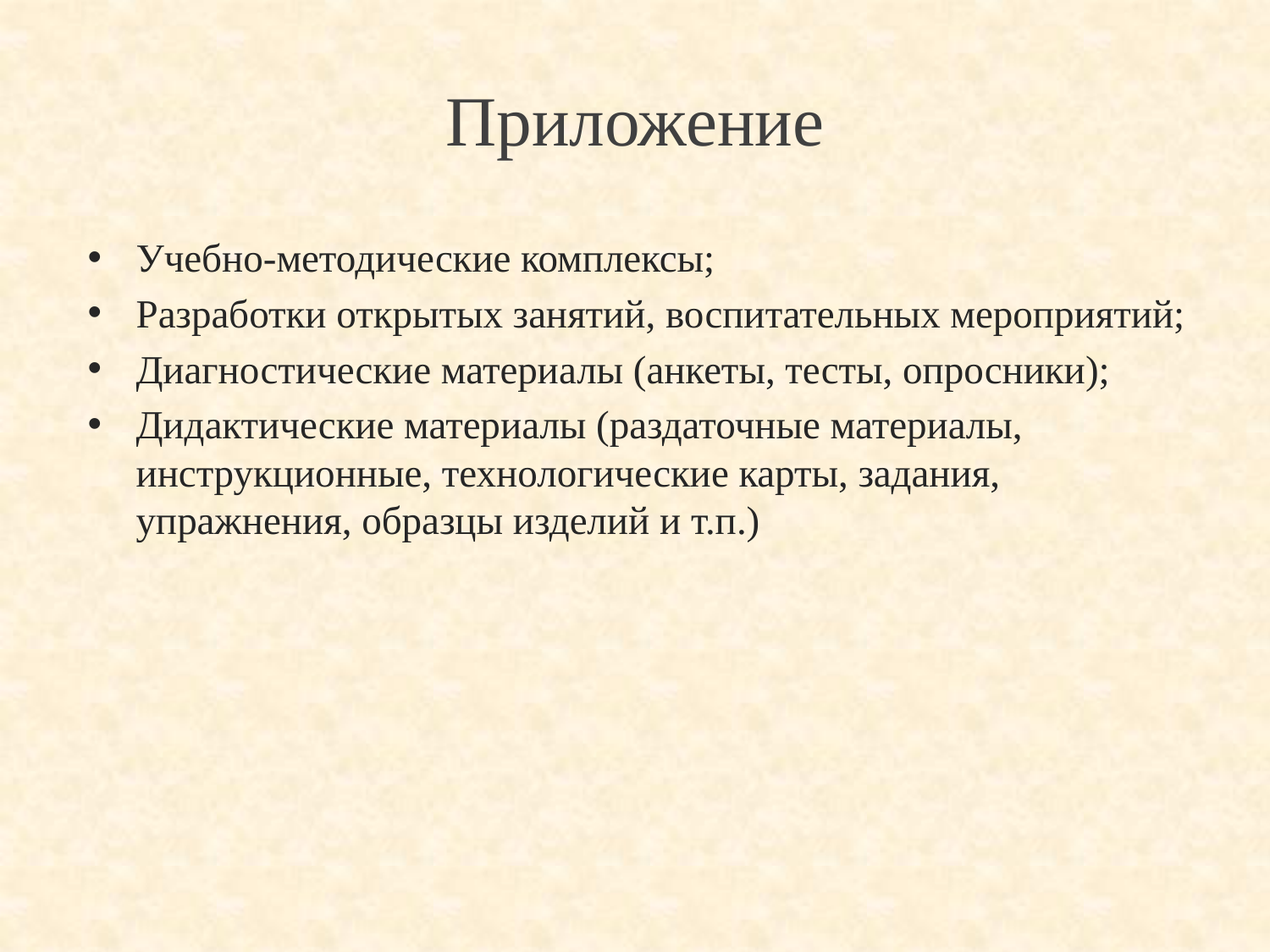

# Приложение
Учебно-методические комплексы;
Разработки открытых занятий, воспитательных мероприятий;
Диагностические материалы (анкеты, тесты, опросники);
Дидактические материалы (раздаточные материалы, инструкционные, технологические карты, задания, упражнения, образцы изделий и т.п.)